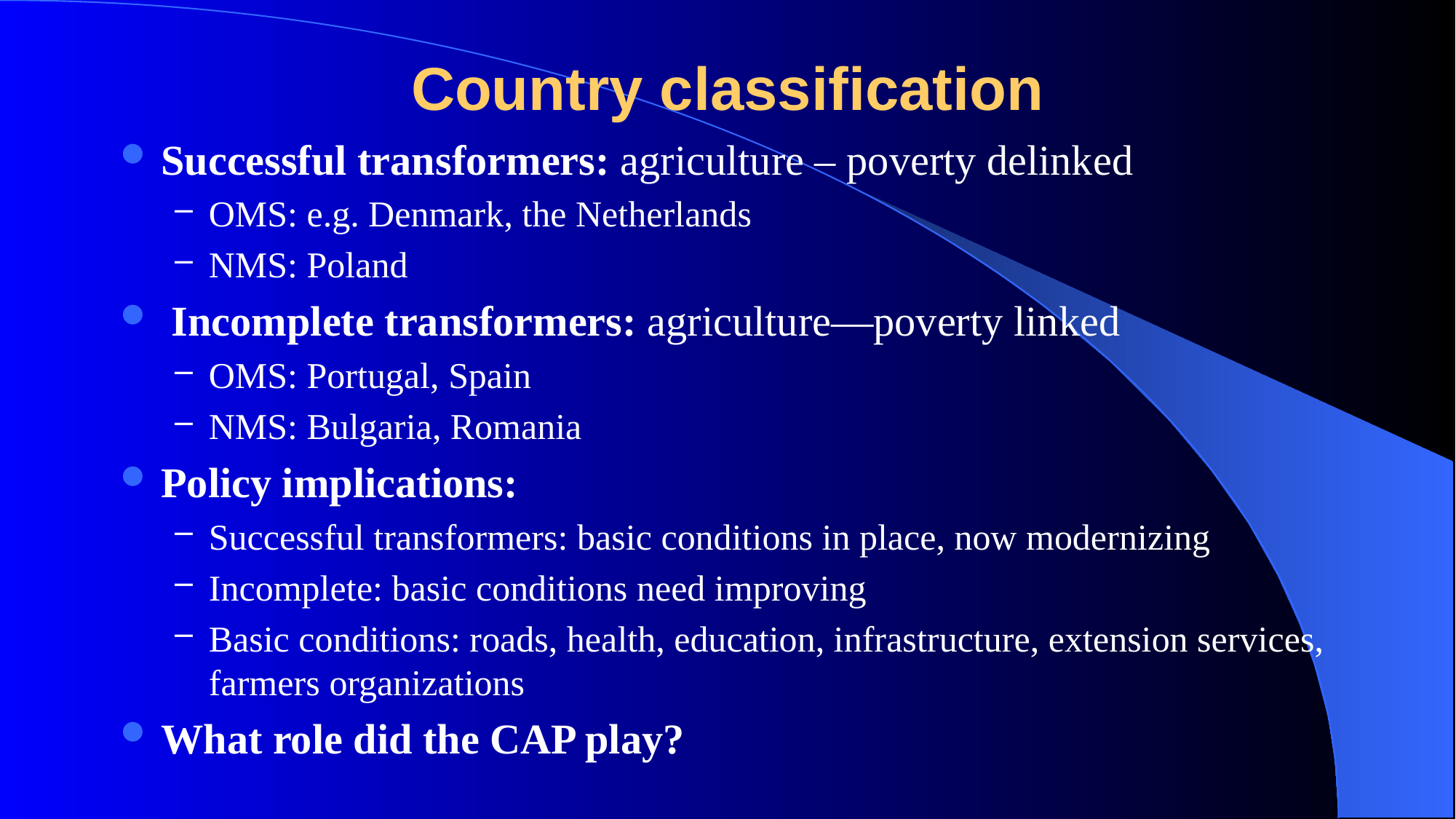

# Country classification
Successful transformers: agriculture – poverty delinked
OMS: e.g. Denmark, the Netherlands
NMS: Poland
 Incomplete transformers: agriculture—poverty linked
OMS: Portugal, Spain
NMS: Bulgaria, Romania
Policy implications:
Successful transformers: basic conditions in place, now modernizing
Incomplete: basic conditions need improving
Basic conditions: roads, health, education, infrastructure, extension services, farmers organizations
What role did the CAP play?